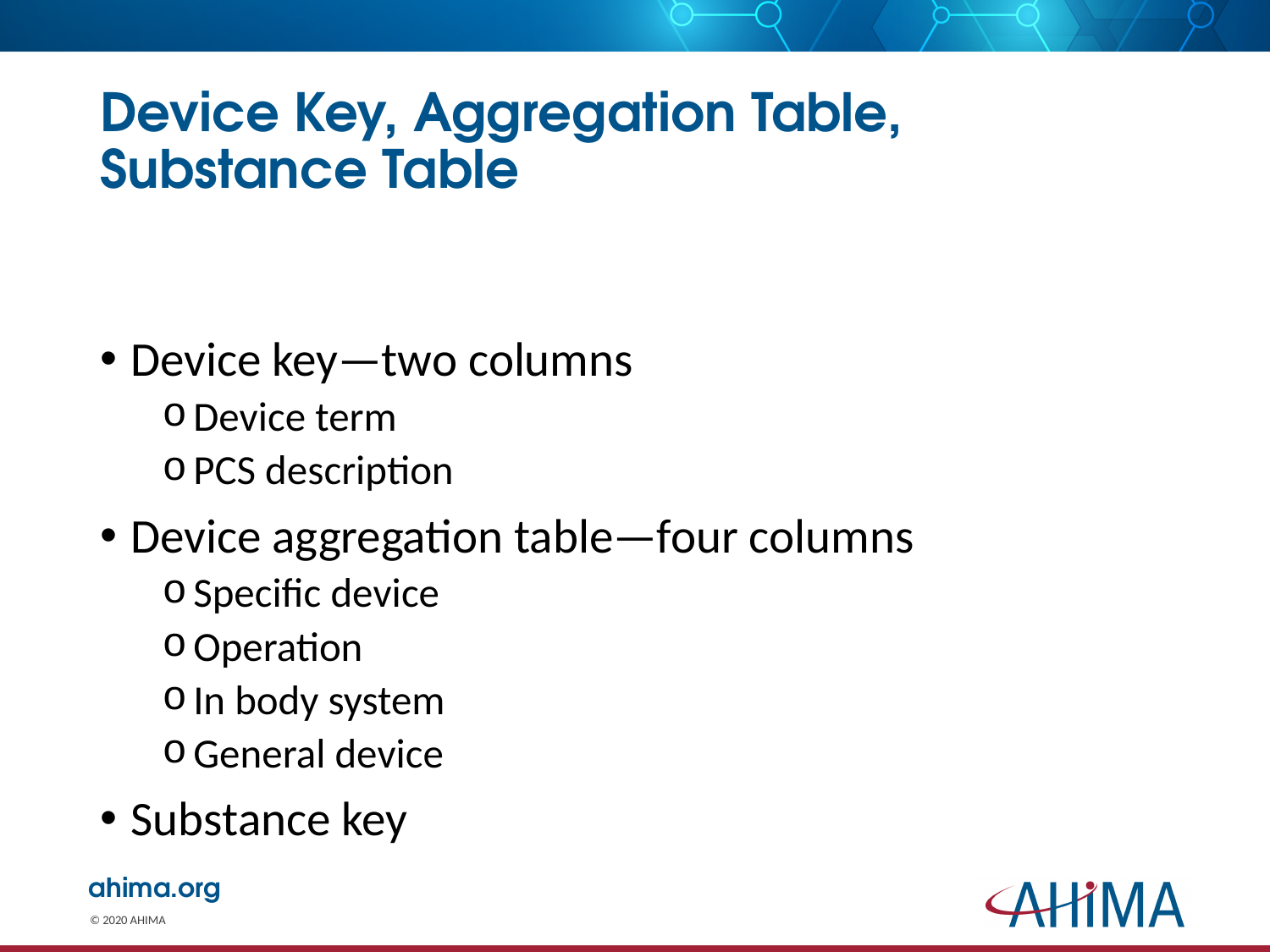

# Device Key, Aggregation Table, Substance Table

Device key—two columns
Device term
PCS description
Device aggregation table—four columns
Specific device
Operation
In body system
General device
Substance key